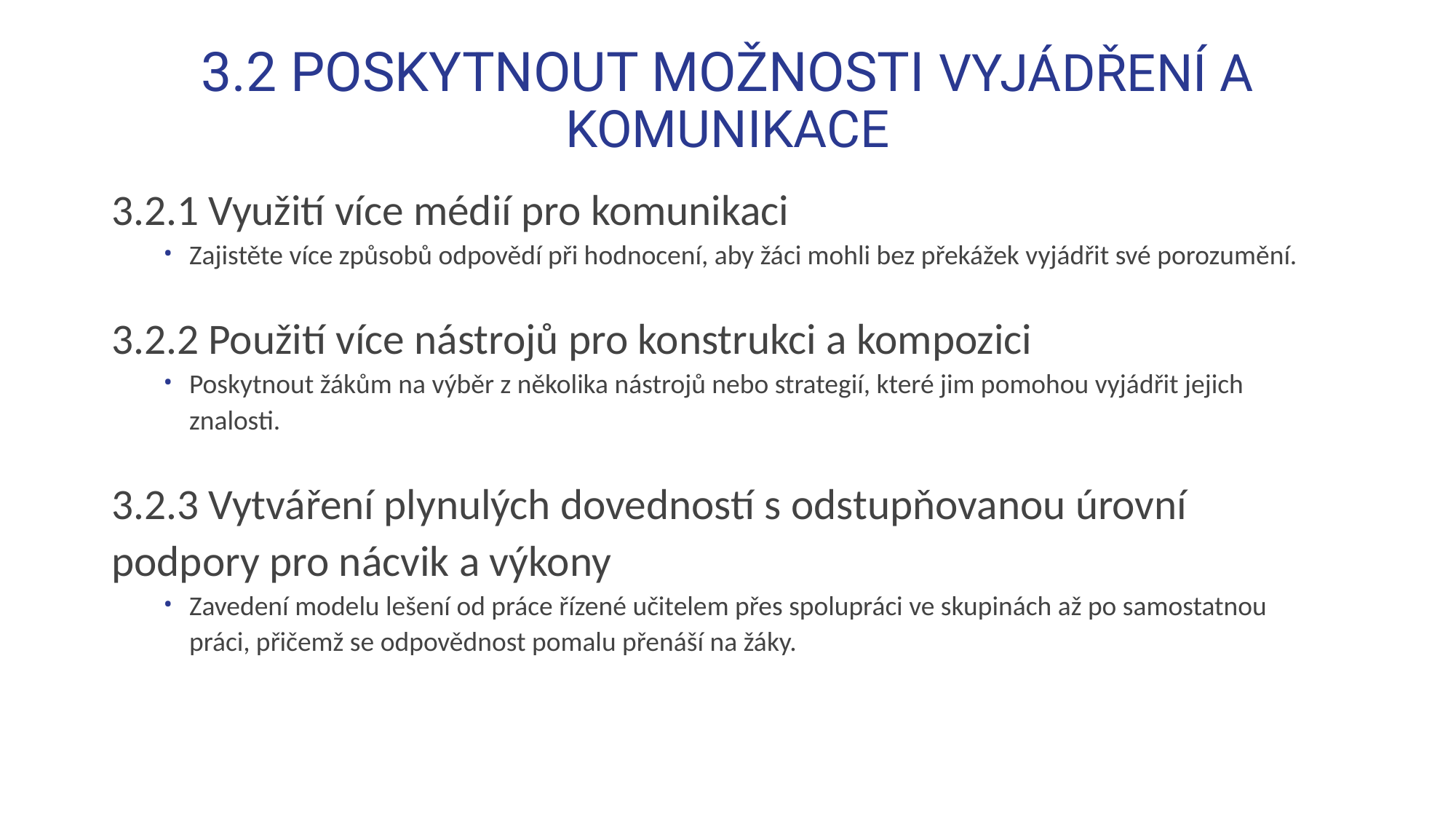

# 3.2 POSKYTNOUT MOŽNOSTI VYJÁDŘENÍ A KOMUNIKACE
3.2.1 Využití více médií pro komunikaci
Zajistěte více způsobů odpovědí při hodnocení, aby žáci mohli bez překážek vyjádřit své porozumění.

3.2.2 Použití více nástrojů pro konstrukci a kompozici
Poskytnout žákům na výběr z několika nástrojů nebo strategií, které jim pomohou vyjádřit jejich znalosti.

3.2.3 Vytváření plynulých dovedností s odstupňovanou úrovní podpory pro nácvik a výkony
Zavedení modelu lešení od práce řízené učitelem přes spolupráci ve skupinách až po samostatnou práci, přičemž se odpovědnost pomalu přenáší na žáky.